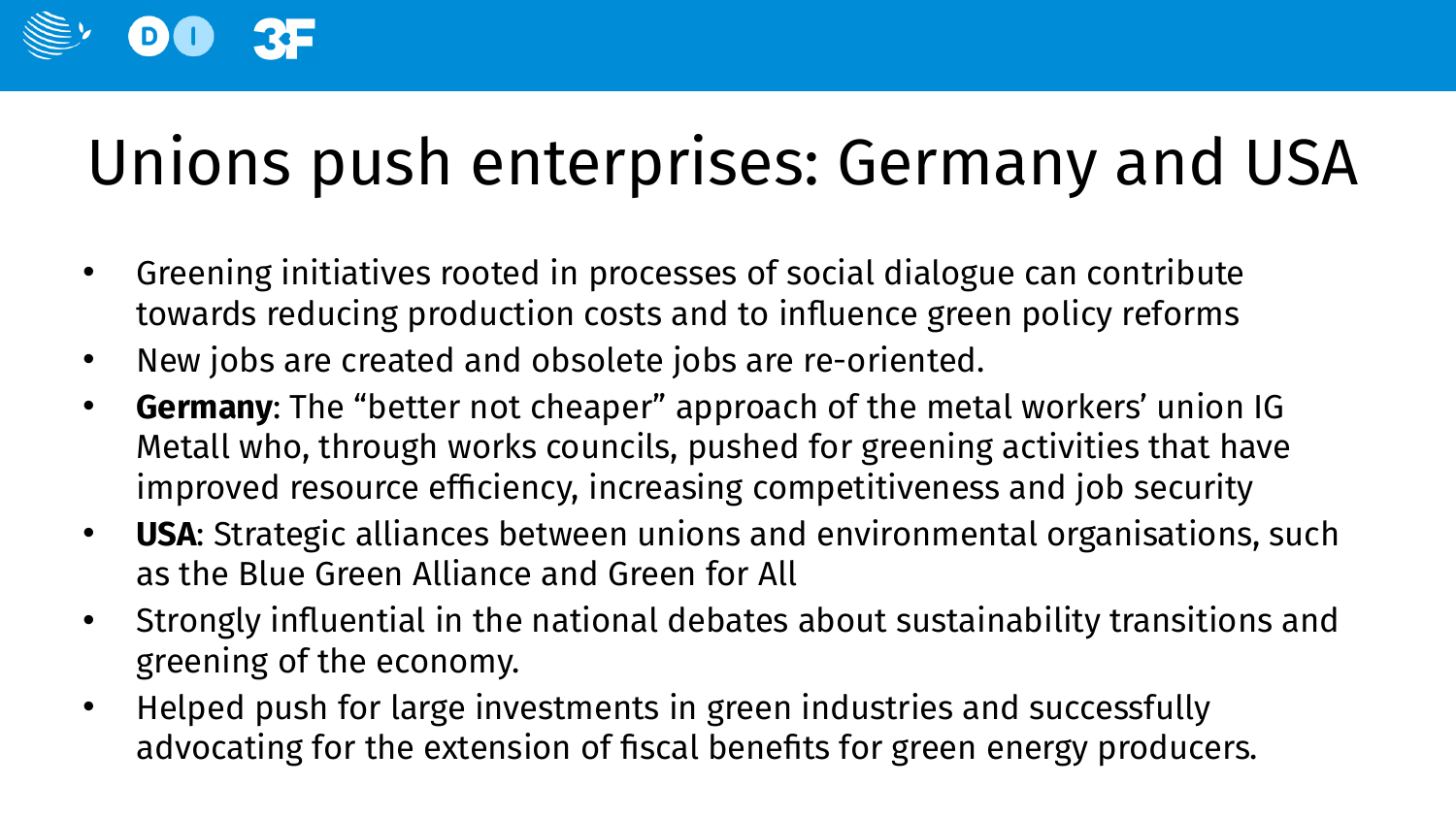

# Unions push enterprises: Germany and USA
Greening initiatives rooted in processes of social dialogue can contribute towards reducing production costs and to influence green policy reforms
New jobs are created and obsolete jobs are re-oriented.
Germany: The “better not cheaper” approach of the metal workers’ union IG Metall who, through works councils, pushed for greening activities that have improved resource efficiency, increasing competitiveness and job security
USA: Strategic alliances between unions and environmental organisations, such as the Blue Green Alliance and Green for All
Strongly influential in the national debates about sustainability transitions and greening of the economy.
Helped push for large investments in green industries and successfully advocating for the extension of fiscal benefits for green energy producers.